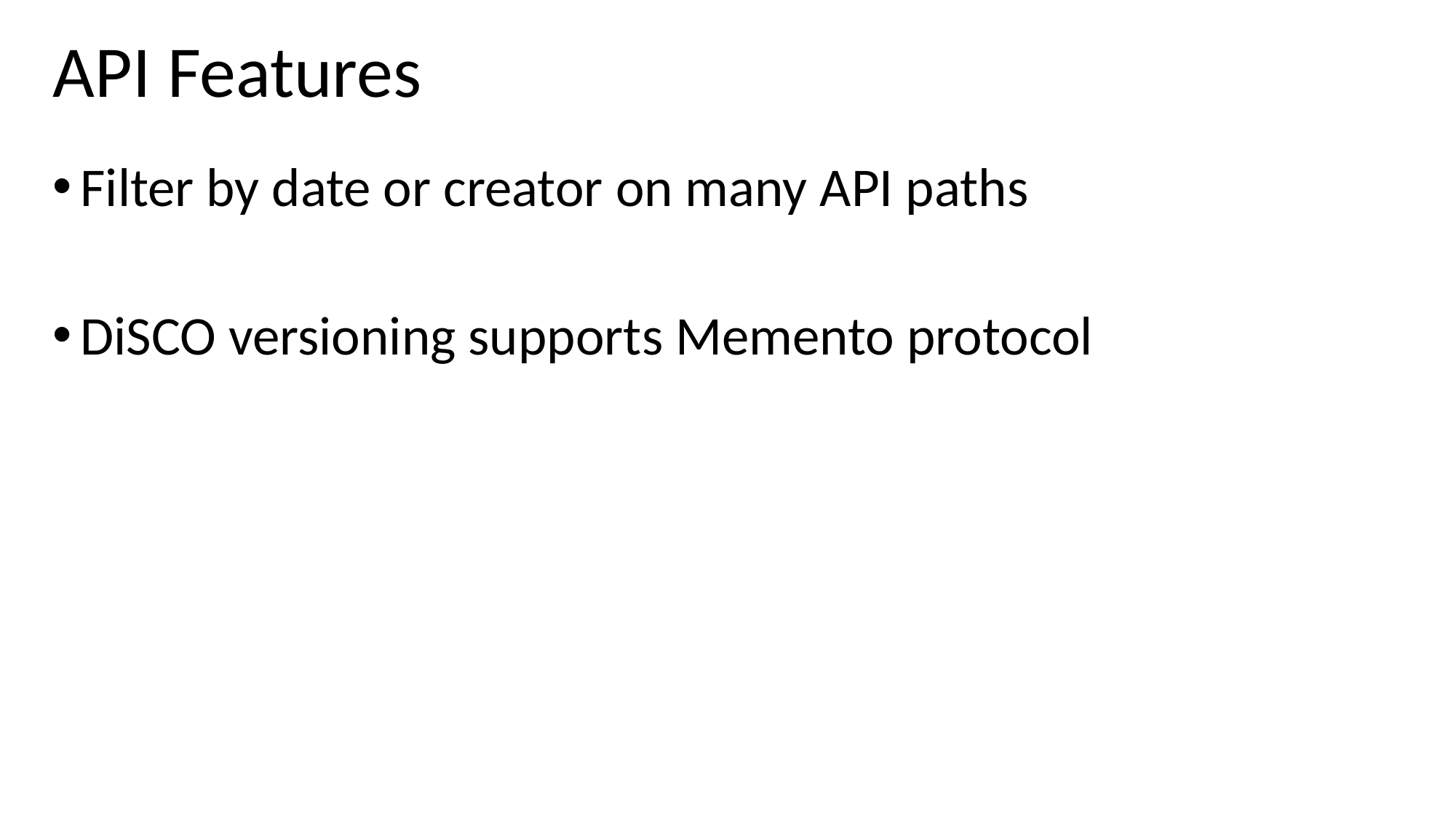

# API Features
Filter by date or creator on many API paths

DiSCO versioning supports Memento protocol